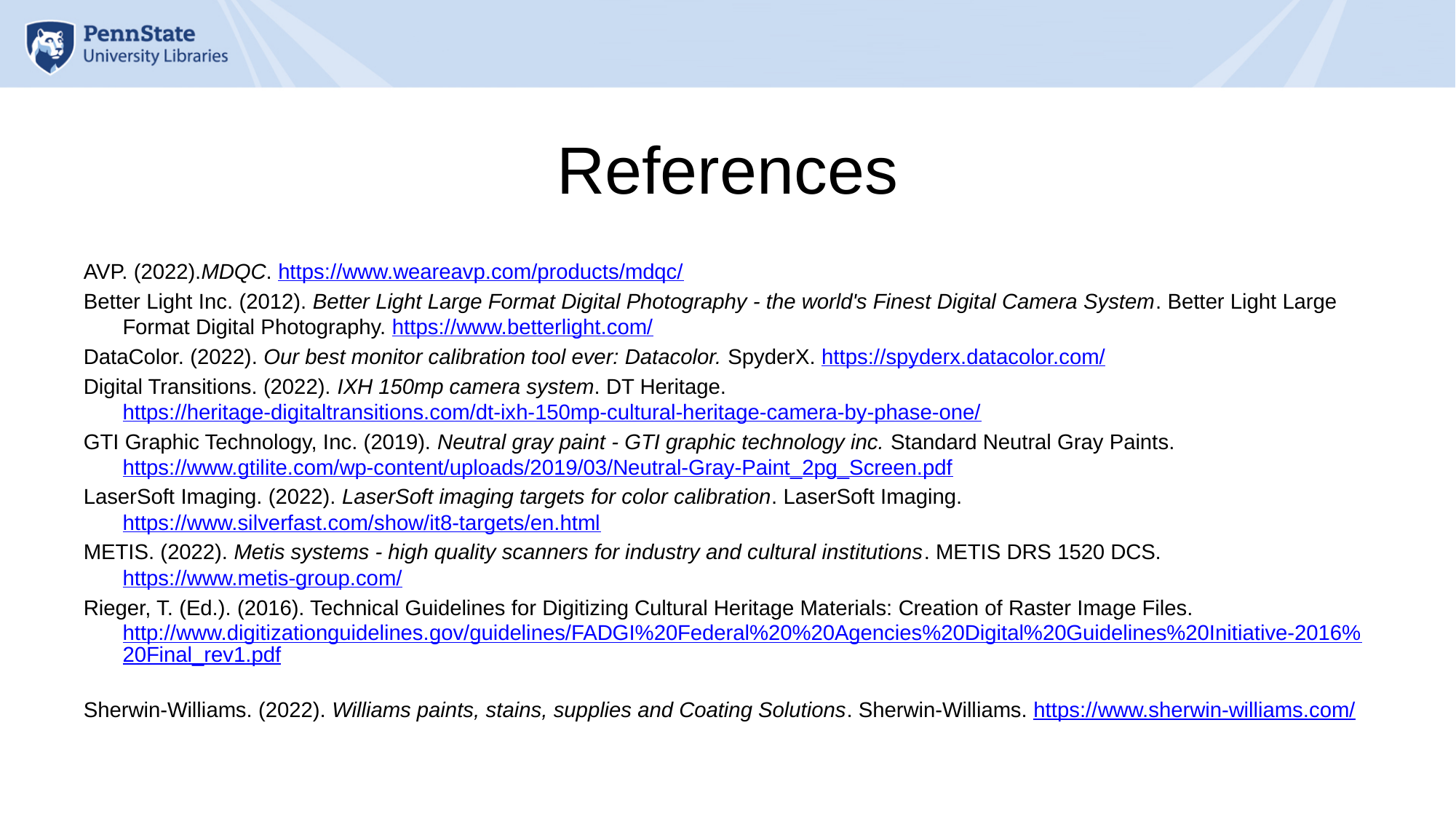

# References
AVP. (2022).MDQC. https://www.weareavp.com/products/mdqc/
Better Light Inc. (2012). Better Light Large Format Digital Photography - the world's Finest Digital Camera System. Better Light Large Format Digital Photography. https://www.betterlight.com/
DataColor. (2022). Our best monitor calibration tool ever: Datacolor. SpyderX. https://spyderx.datacolor.com/
Digital Transitions. (2022). IXH 150mp camera system. DT Heritage. https://heritage-digitaltransitions.com/dt-ixh-150mp-cultural-heritage-camera-by-phase-one/
GTI Graphic Technology, Inc. (2019). Neutral gray paint - GTI graphic technology inc. Standard Neutral Gray Paints.  https://www.gtilite.com/wp-content/uploads/2019/03/Neutral-Gray-Paint_2pg_Screen.pdf
LaserSoft Imaging. (2022). LaserSoft imaging targets for color calibration. LaserSoft Imaging. https://www.silverfast.com/show/it8-targets/en.html
METIS. (2022). Metis systems - high quality scanners for industry and cultural institutions. METIS DRS 1520 DCS.  https://www.metis-group.com/
Rieger, T. (Ed.). (2016). Technical Guidelines for Digitizing Cultural Heritage Materials: Creation of Raster Image Files.  http://www.digitizationguidelines.gov/guidelines/FADGI%20Federal%20%20Agencies%20Digital%20Guidelines%20Initiative-2016%20Final_rev1.pdf
Sherwin-Williams. (2022). Williams paints, stains, supplies and Coating Solutions. Sherwin-Williams. https://www.sherwin-williams.com/